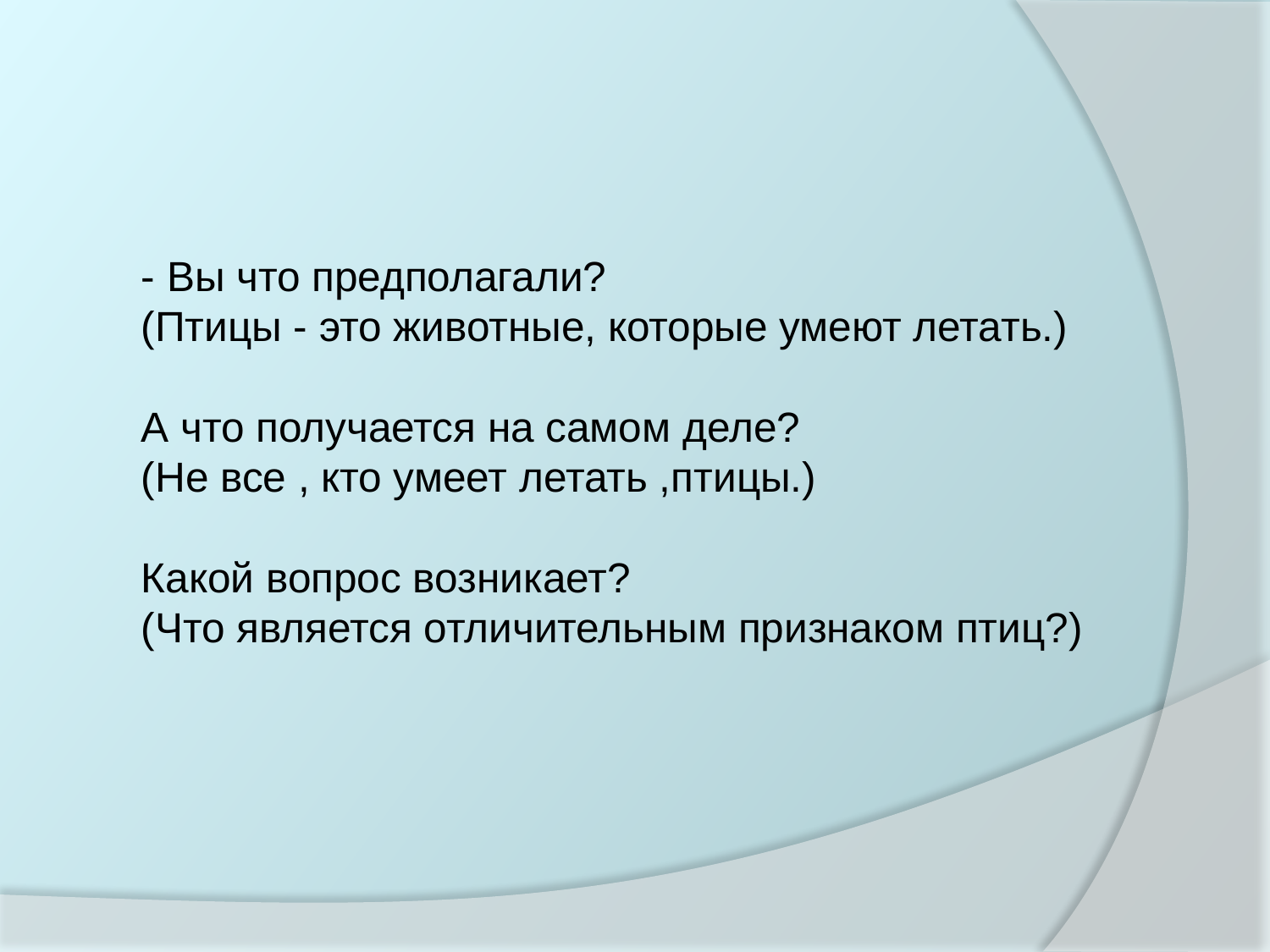

# - Вы что предполагали? (Птицы - это животные, которые умеют летать.) А что получается на самом деле? (Не все , кто умеет летать ,птицы.) Какой вопрос возникает? (Что является отличительным признаком птиц?)